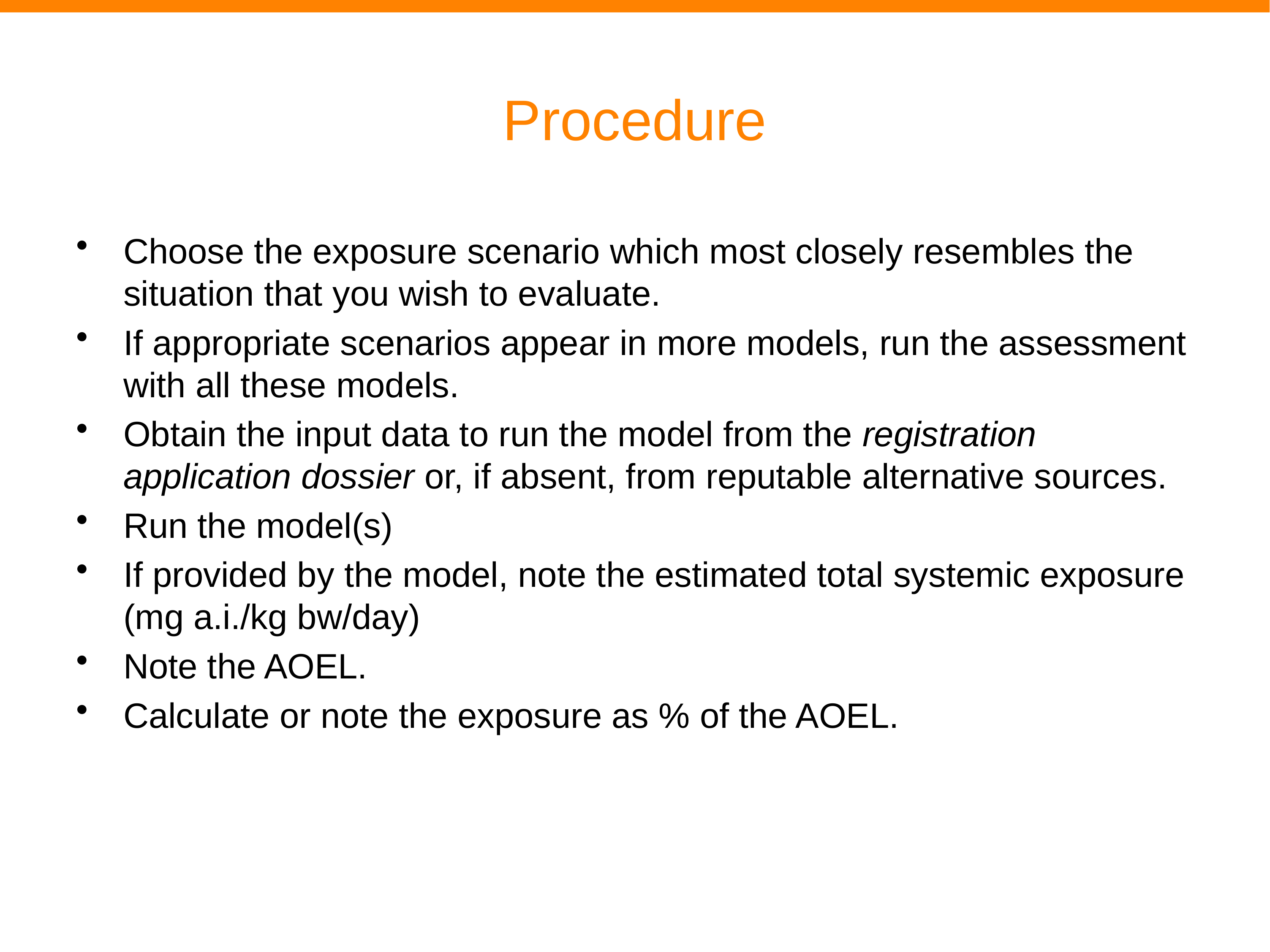

# Procedure
Choose the exposure scenario which most closely resembles the situation that you wish to evaluate.
If appropriate scenarios appear in more models, run the assessment with all these models.
Obtain the input data to run the model from the registration application dossier or, if absent, from reputable alternative sources.
Run the model(s)
If provided by the model, note the estimated total systemic exposure (mg a.i./kg bw/day)
Note the AOEL.
Calculate or note the exposure as % of the AOEL.